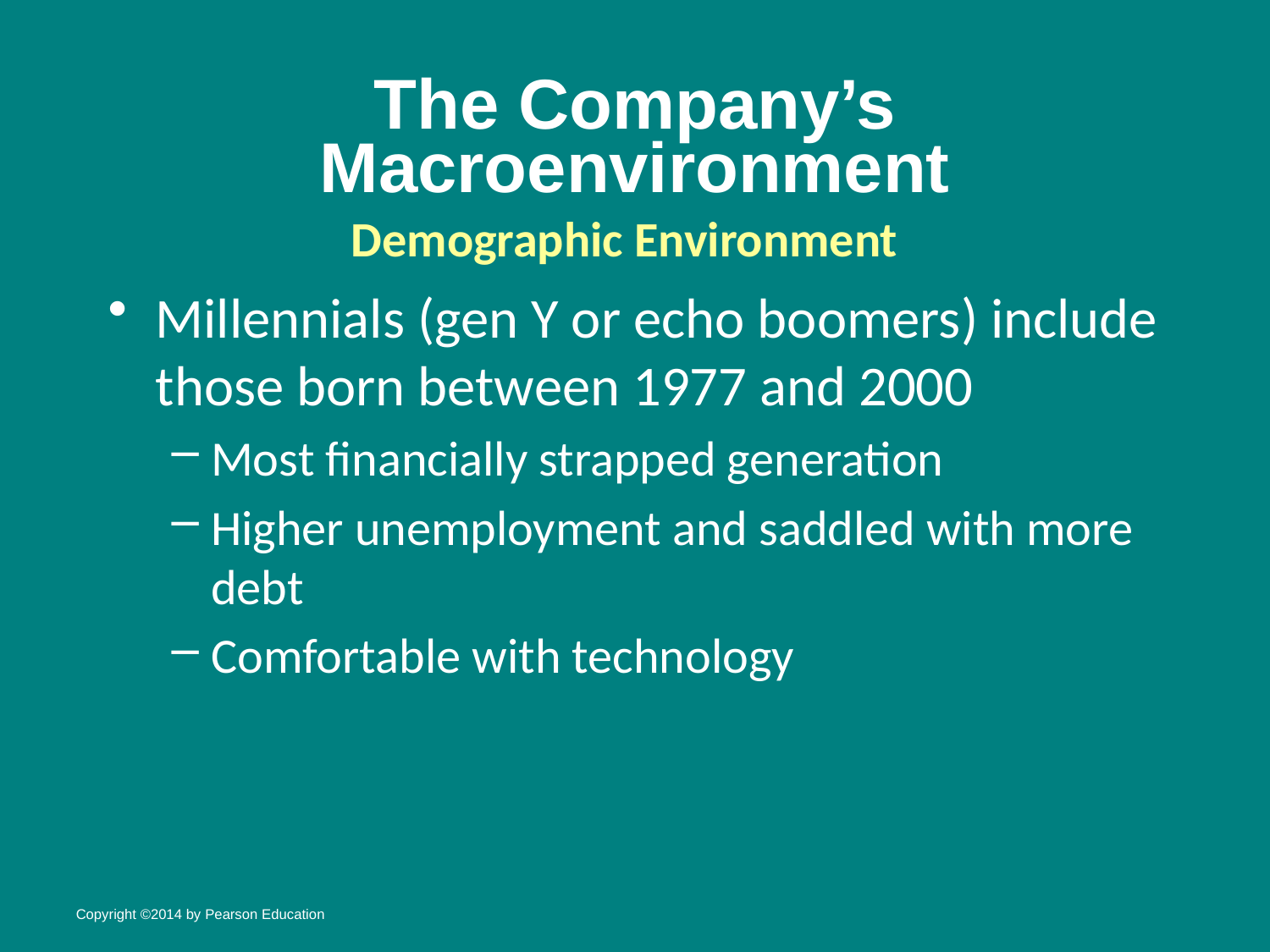

# The Company’s Macroenvironment
Demographic Environment
Millennials (gen Y or echo boomers) include those born between 1977 and 2000
Most financially strapped generation
Higher unemployment and saddled with more debt
Comfortable with technology

Copyright ©2014 by Pearson Education